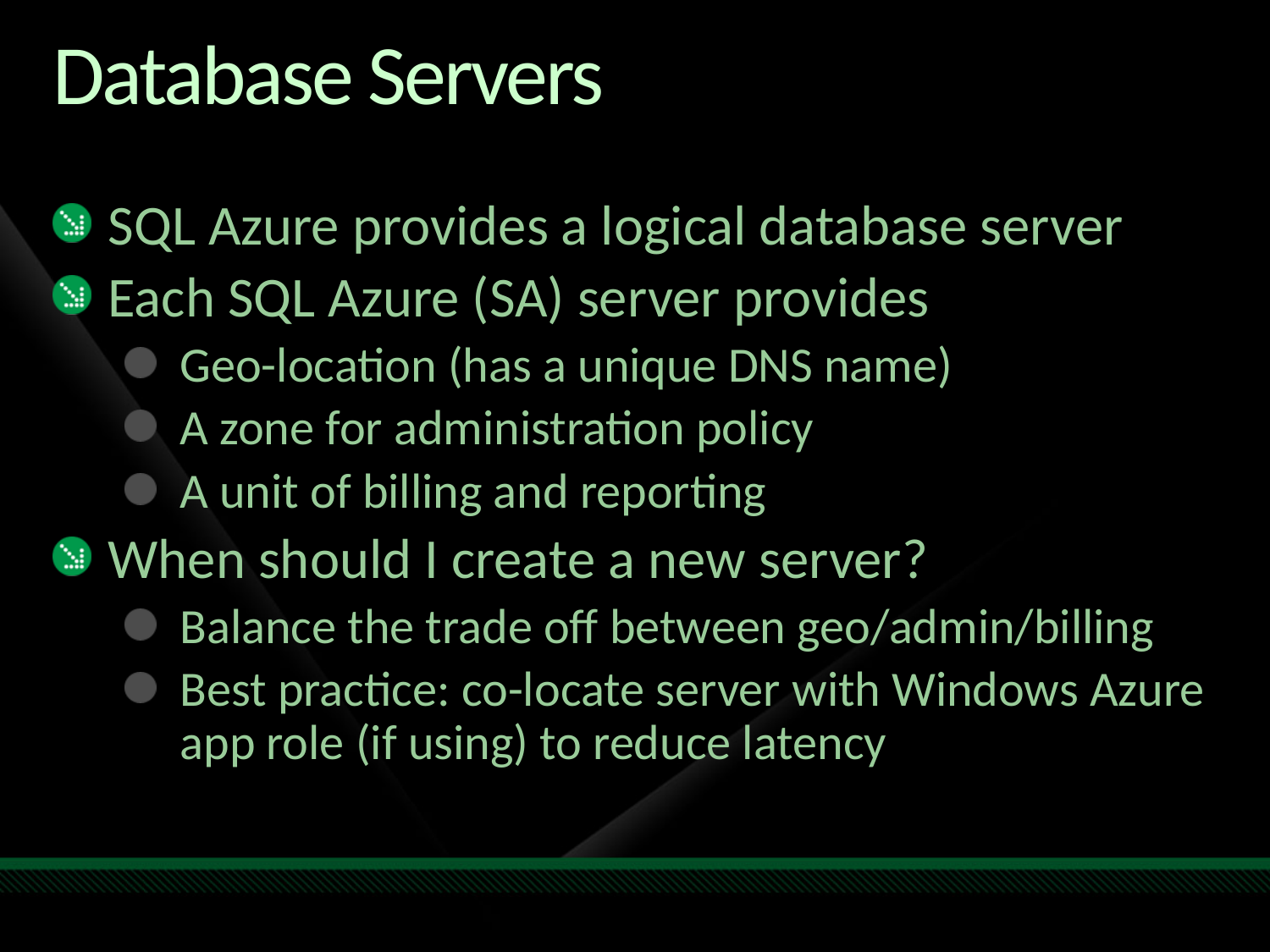

# Database Servers
SQL Azure provides a logical database server
Each SQL Azure (SA) server provides
Geo-location (has a unique DNS name)
A zone for administration policy
A unit of billing and reporting
When should I create a new server?
Balance the trade off between geo/admin/billing
Best practice: co-locate server with Windows Azure app role (if using) to reduce latency